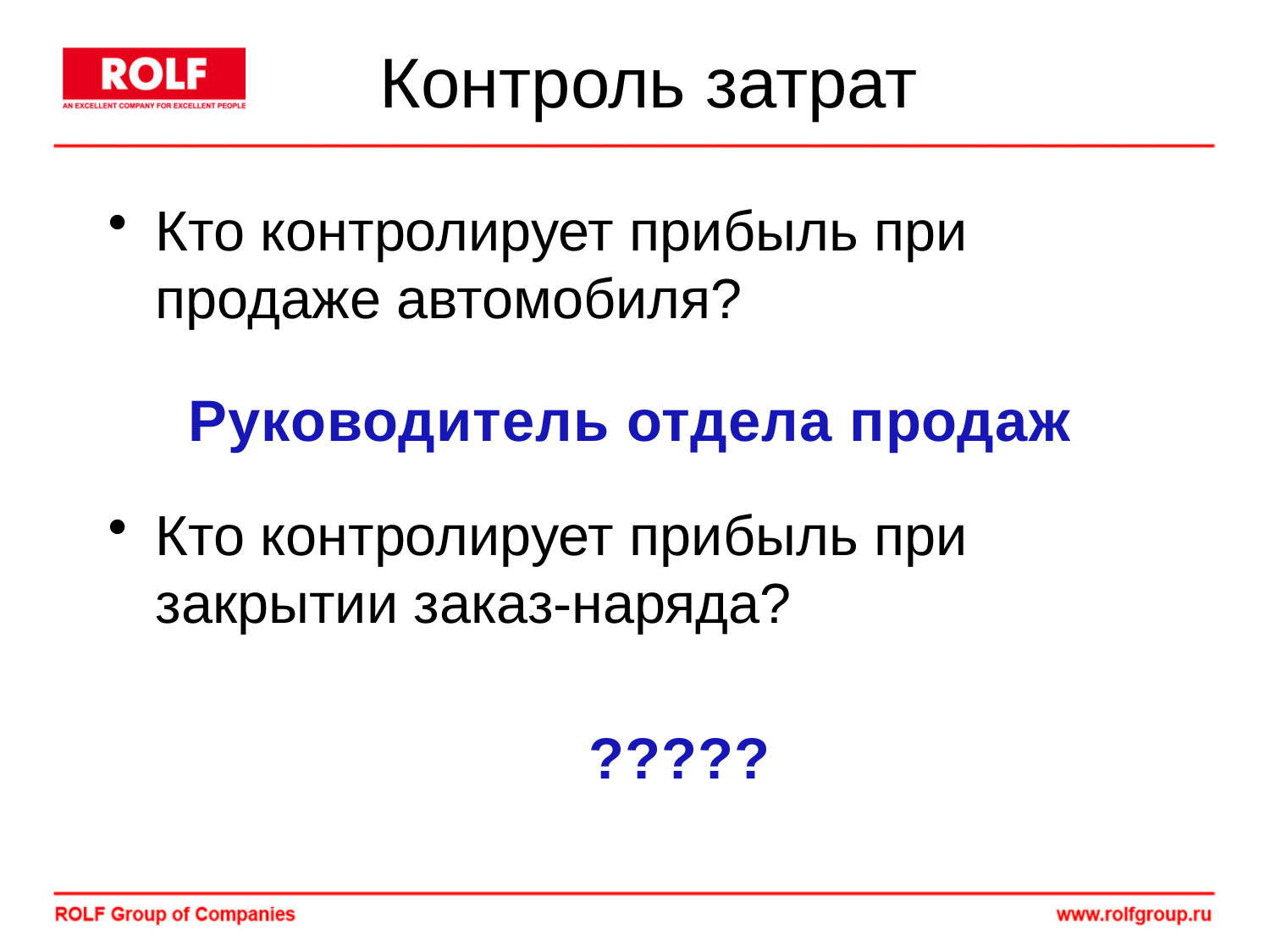

# Контроль затрат
Кто контролирует прибыль при продаже автомобиля?

Кто контролирует прибыль при закрытии заказ-наряда?

Руководитель отдела продаж
?????